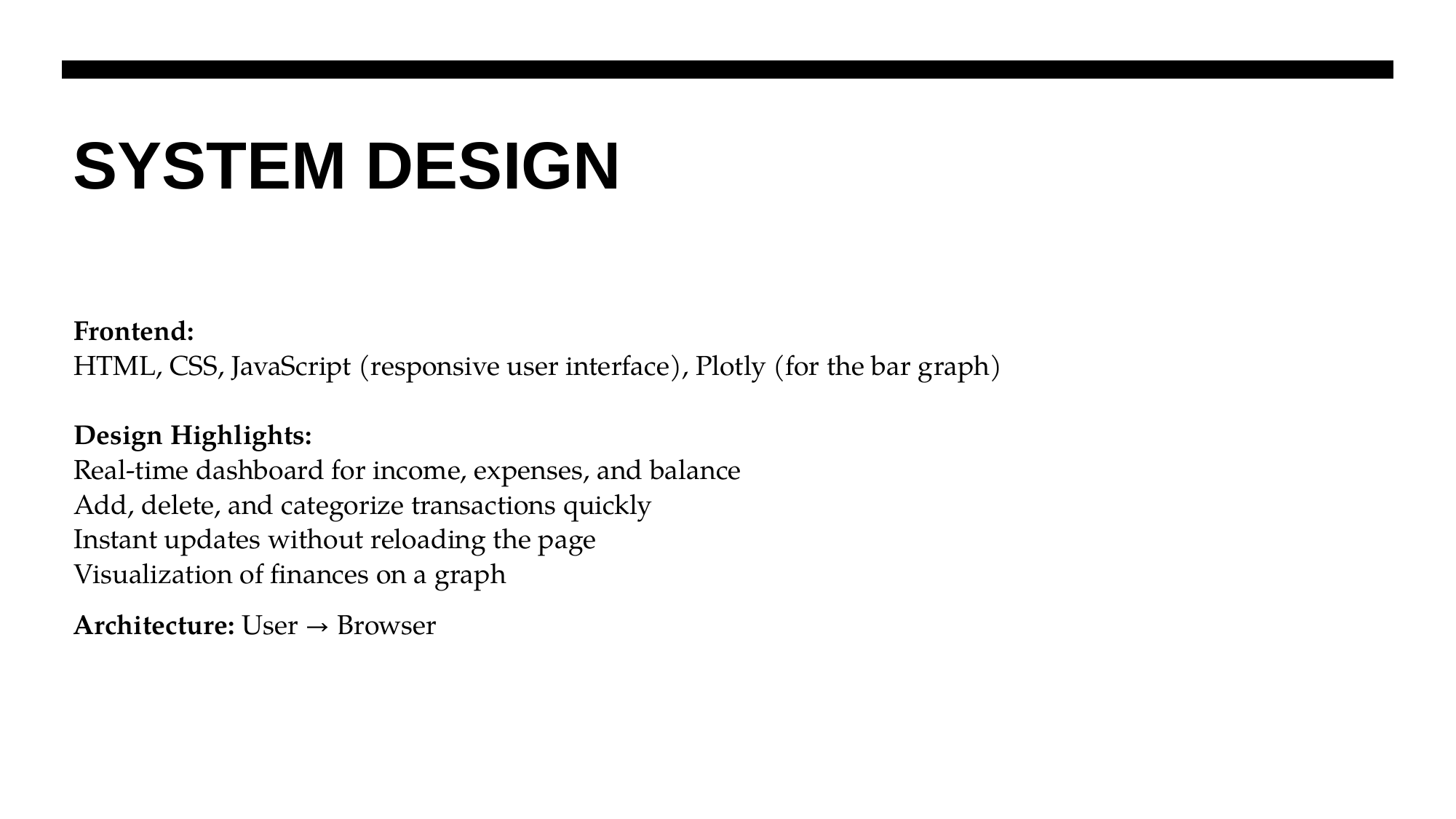

# SYSTEM DESIGN
Frontend:
HTML, CSS, JavaScript (responsive user interface), Plotly (for the bar graph)

Design Highlights:
Real-time dashboard for income, expenses, and balance
Add, delete, and categorize transactions quickly
Instant updates without reloading the page
Visualization of finances on a graph
Architecture: User → Browser